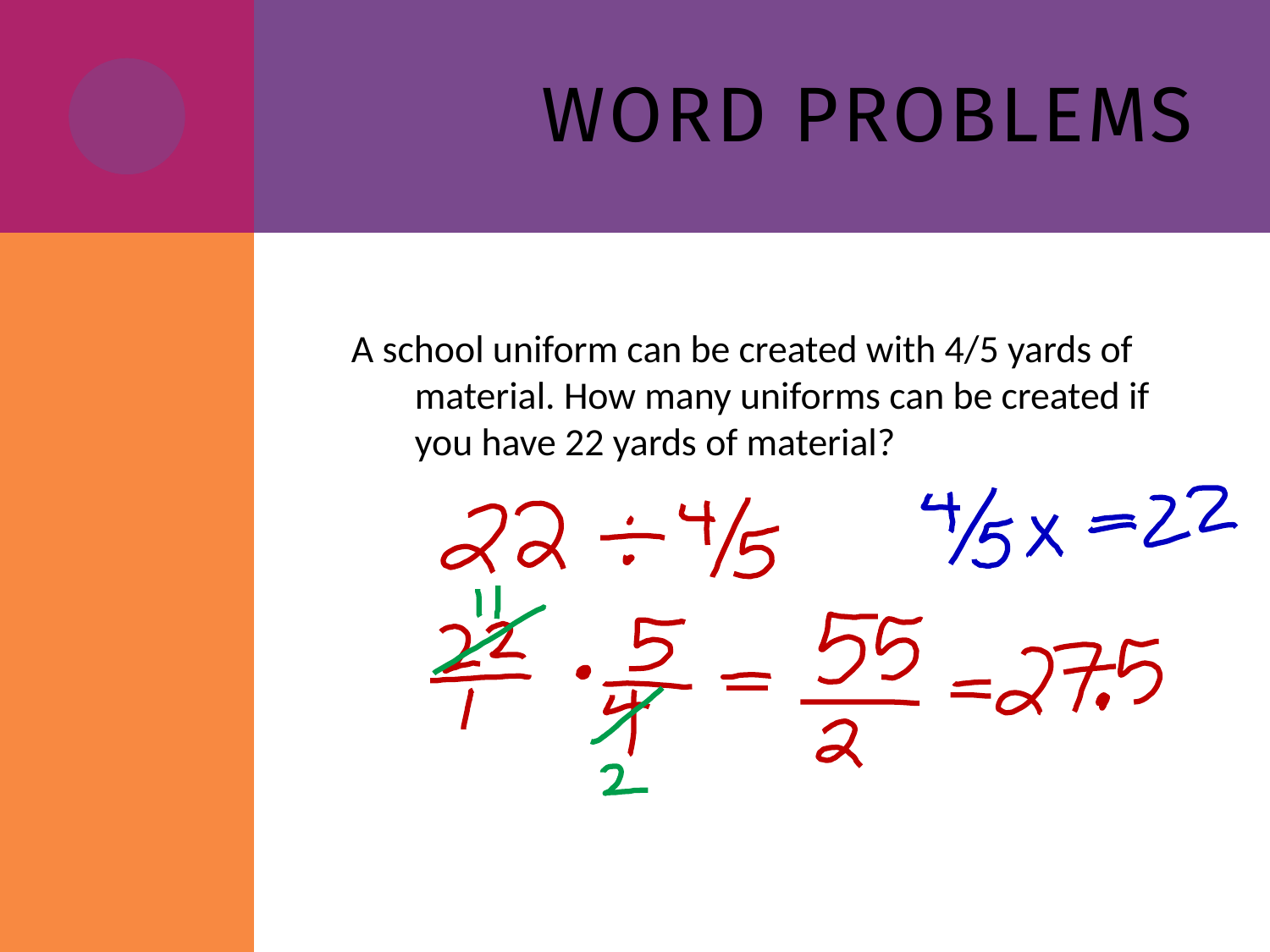

# Word Problems
A school uniform can be created with 4/5 yards of material. How many uniforms can be created if you have 22 yards of material?